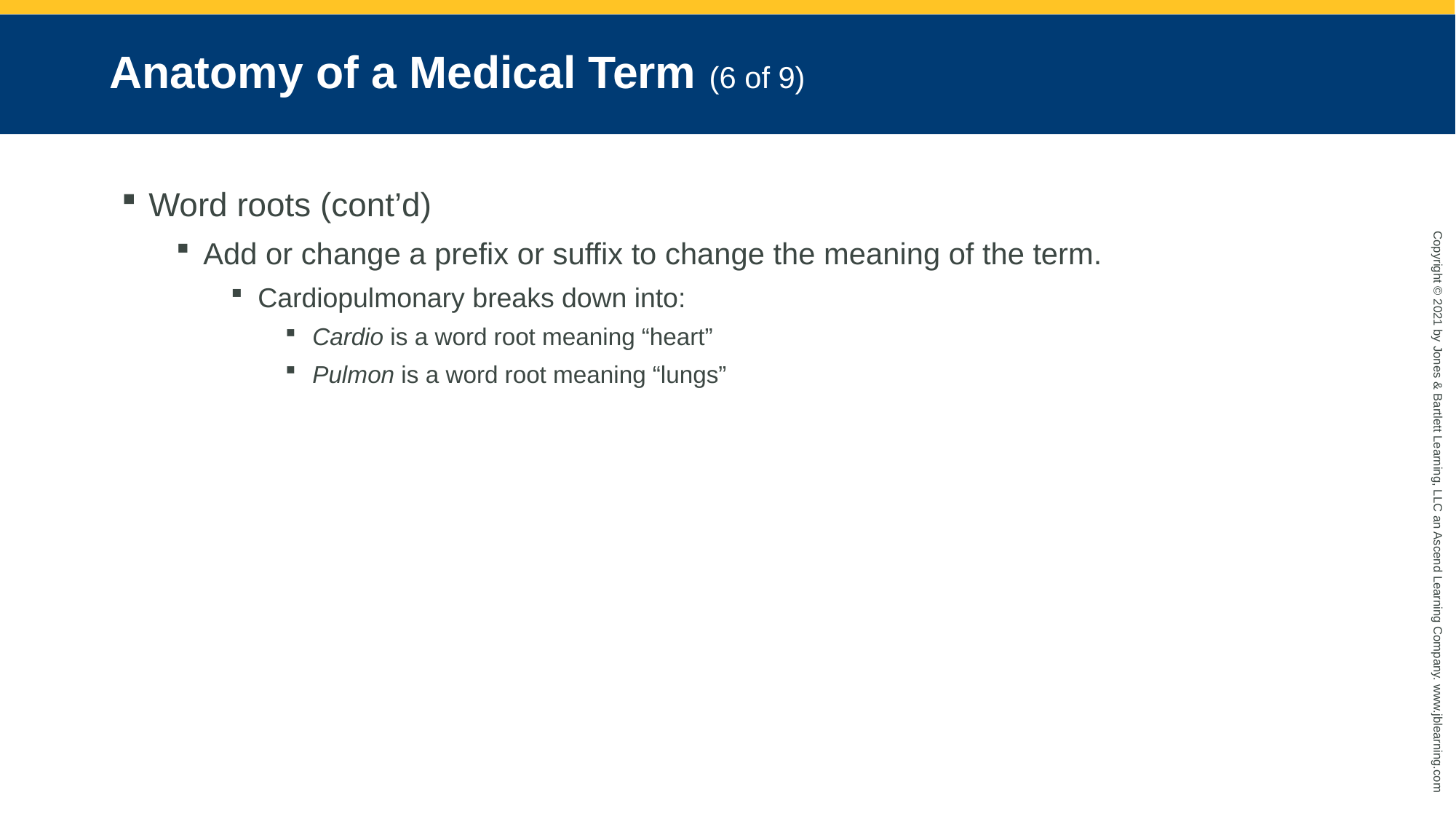

# Anatomy of a Medical Term (6 of 9)
Word roots (cont’d)
Add or change a prefix or suffix to change the meaning of the term.
Cardiopulmonary breaks down into:
Cardio is a word root meaning “heart”
Pulmon is a word root meaning “lungs”